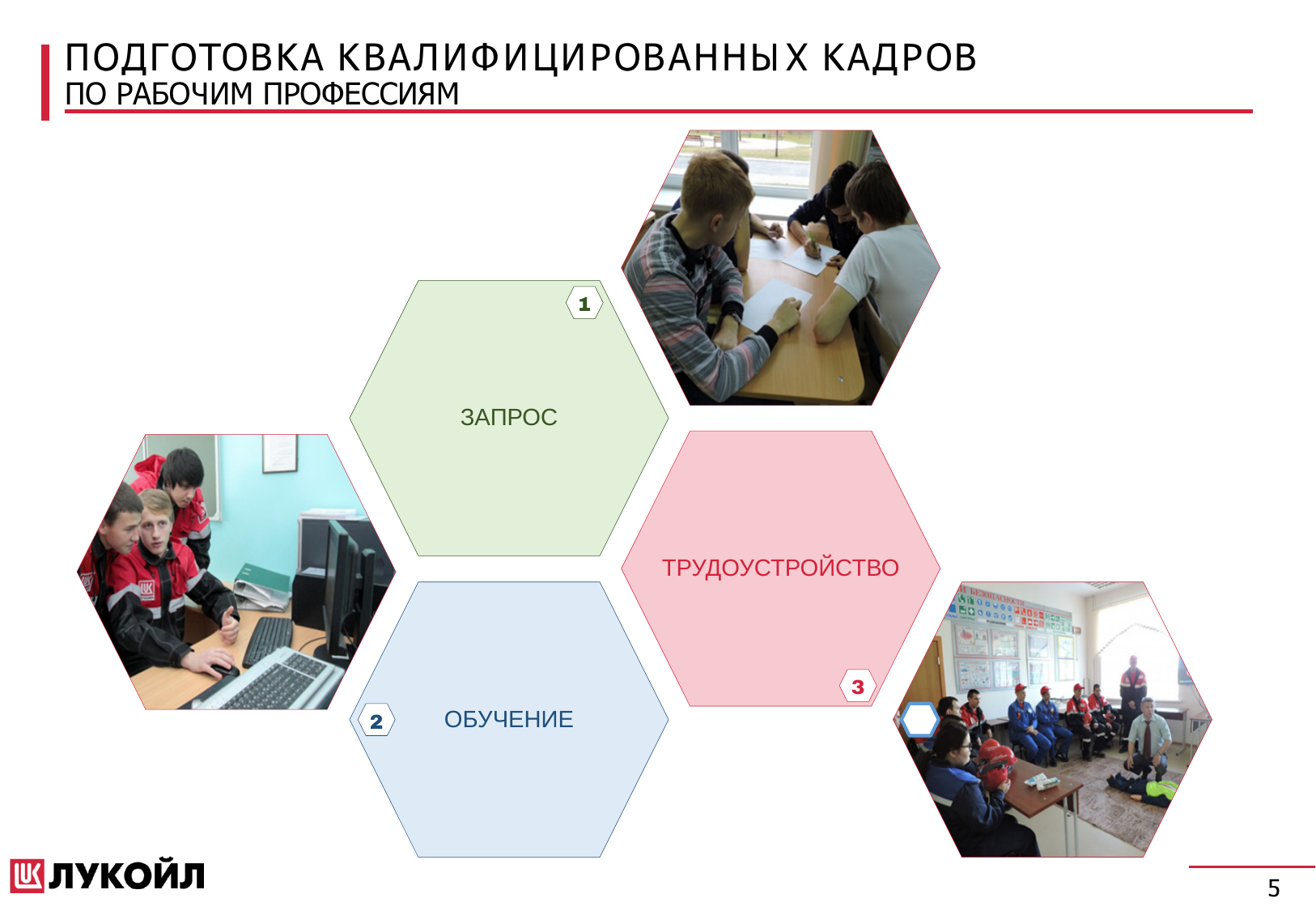

# ПОДГОТОВКА КВАЛИФИЦИРОВАННЫХ КАДРОВ ПО РАБОЧИМ ПРОФЕССИЯМ

ЗАПРОС
1
ТРУДОУСТРОЙСТВО

ОБУЧЕНИЕ

3
2